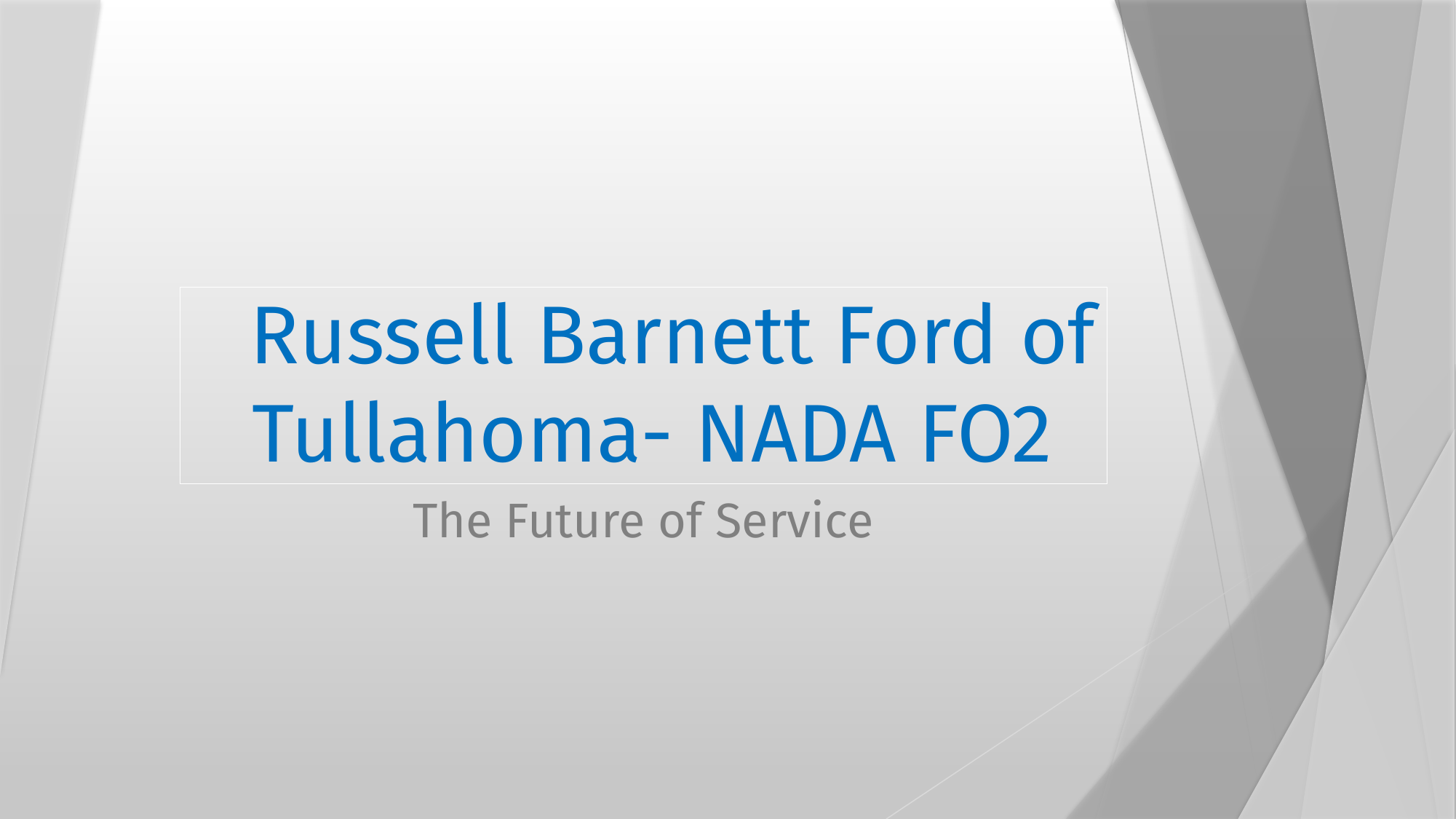

# Russell Barnett Ford of Tullahoma- NADA FO2
The Future of Service